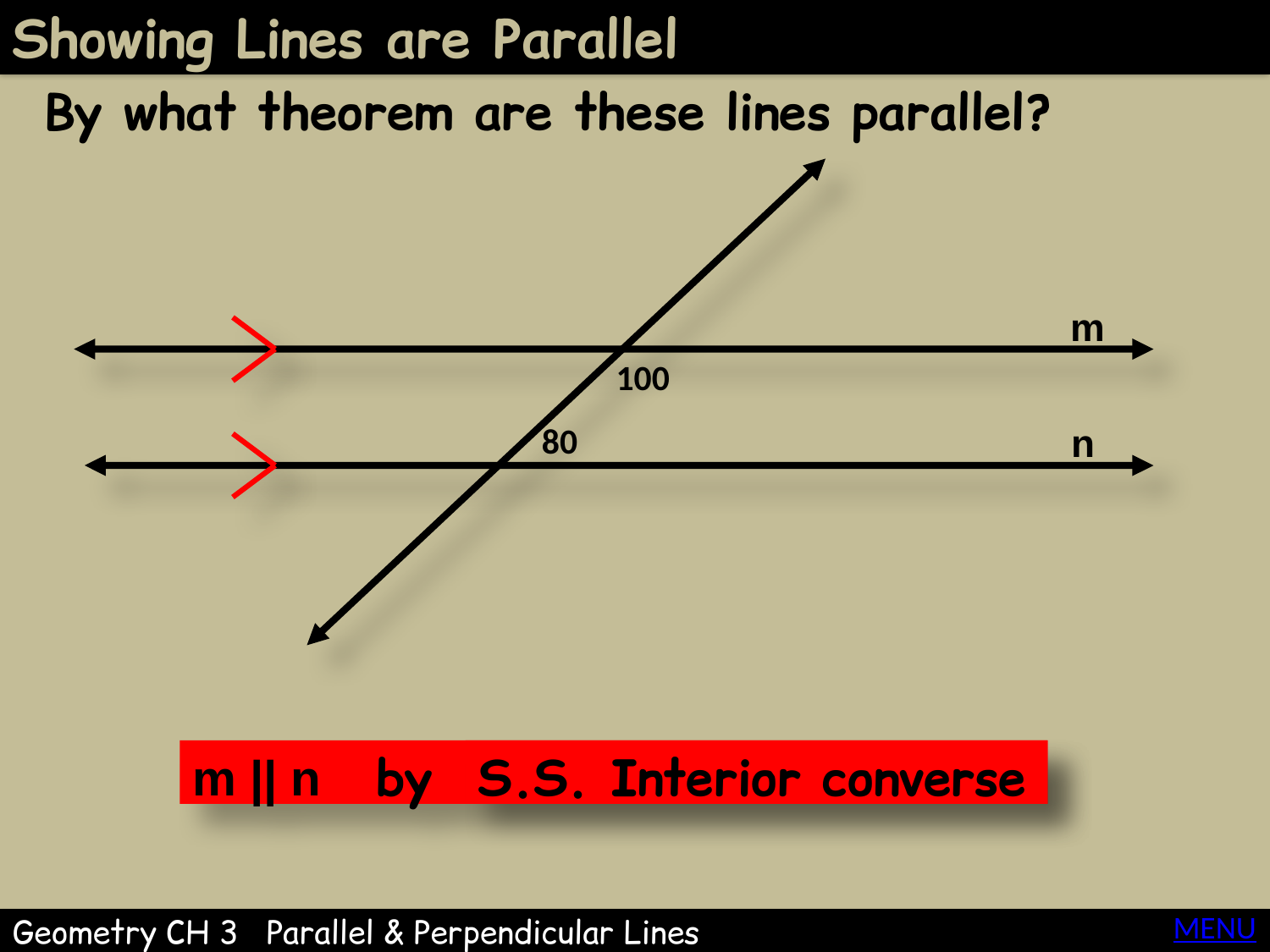

Showing Lines are Parallel
By what theorem are these lines parallel?

m

100
80
n

m || n    by
S.S. Interior converse
MENU
Geometry CH 3	Parallel & Perpendicular Lines